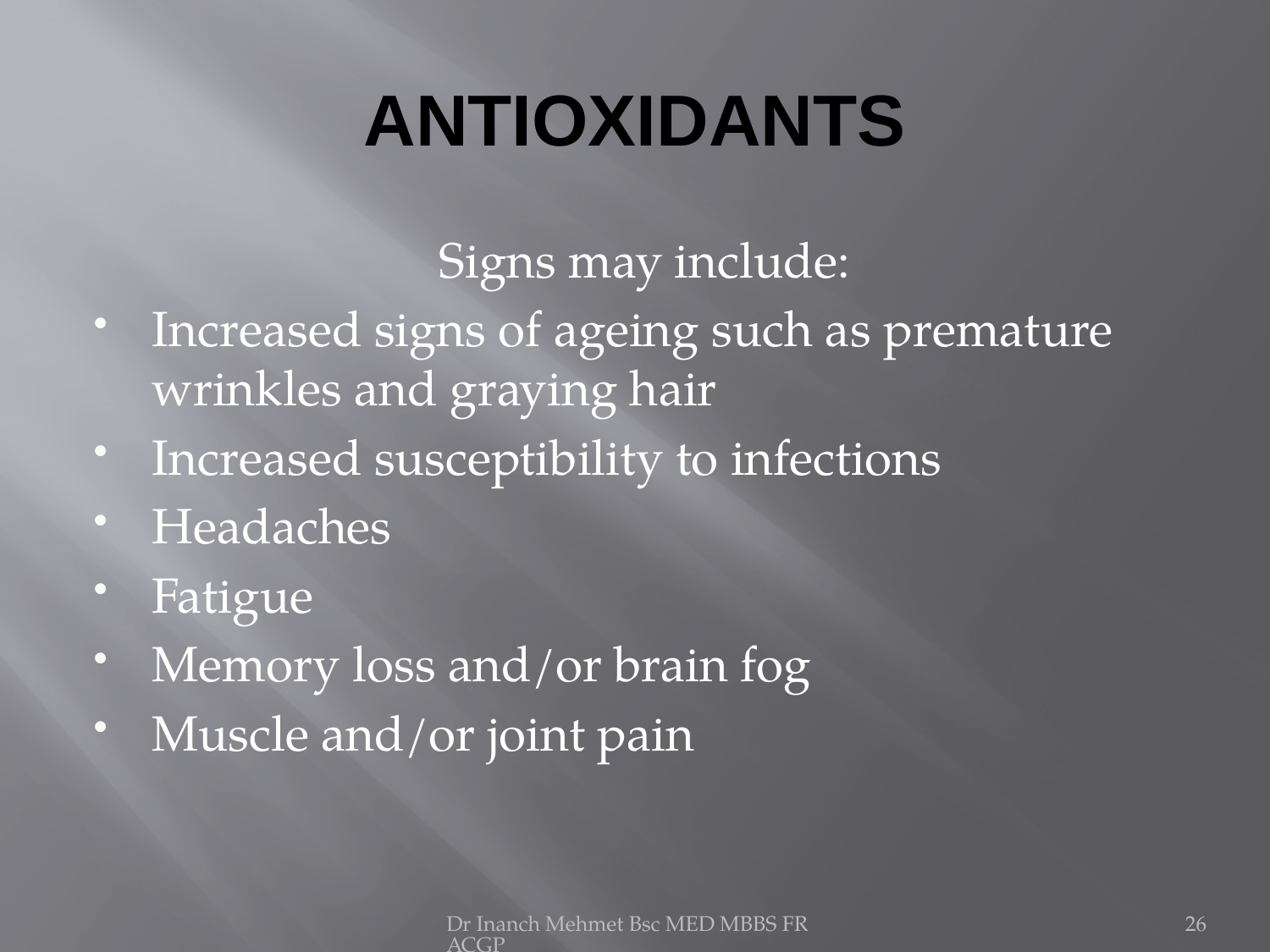

# ANTIOXIDANTS
Signs may include:
Increased signs of ageing such as premature wrinkles and graying hair
Increased susceptibility to infections
Headaches
Fatigue
Memory loss and/or brain fog
Muscle and/or joint pain
Dr Inanch Mehmet Bsc MED MBBS FRACGP
26